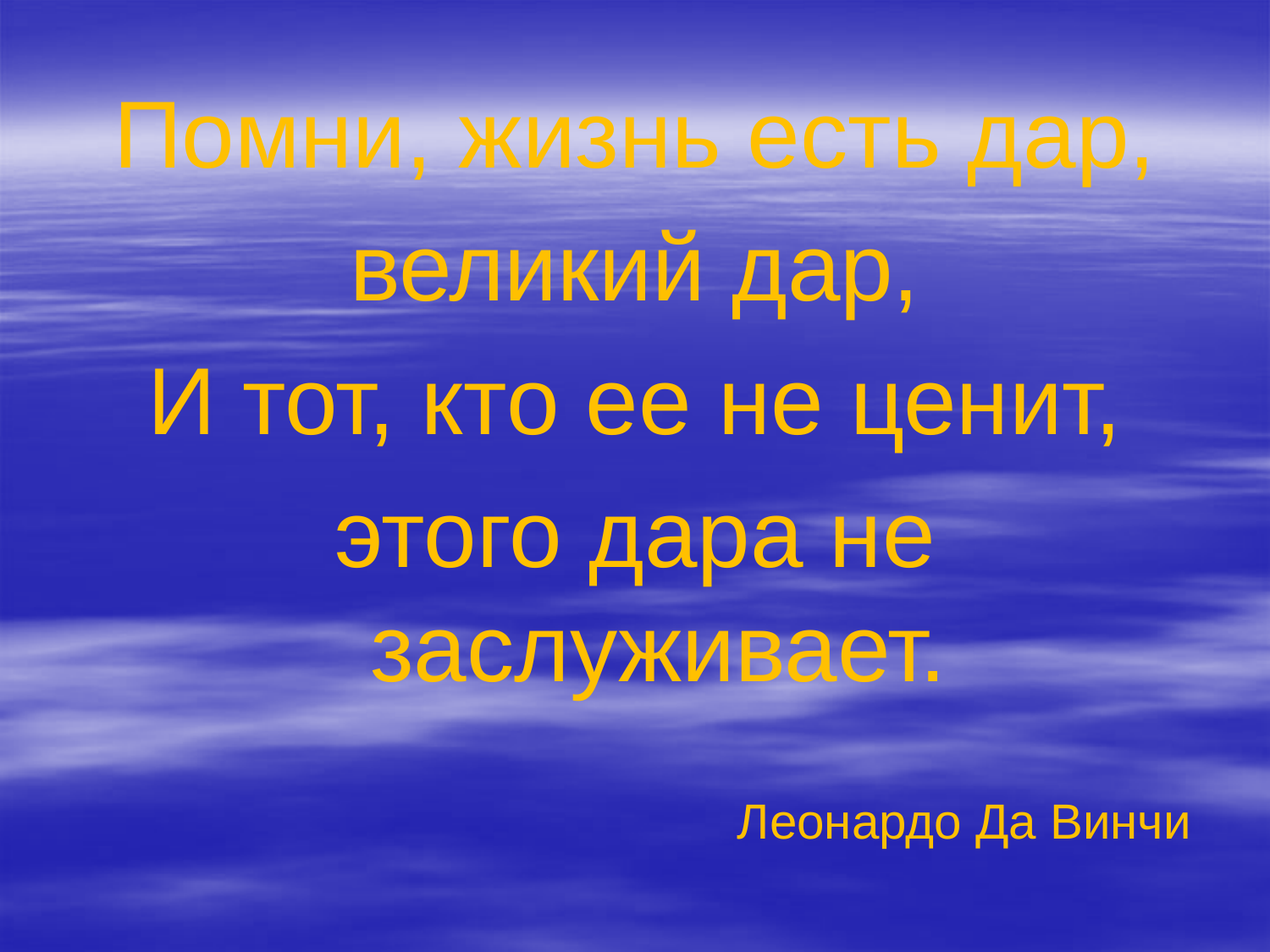

Помни, жизнь есть дар,
великий дар,
И тот, кто ее не ценит,
этого дара не заслуживает.

						Леонардо Да Винчи